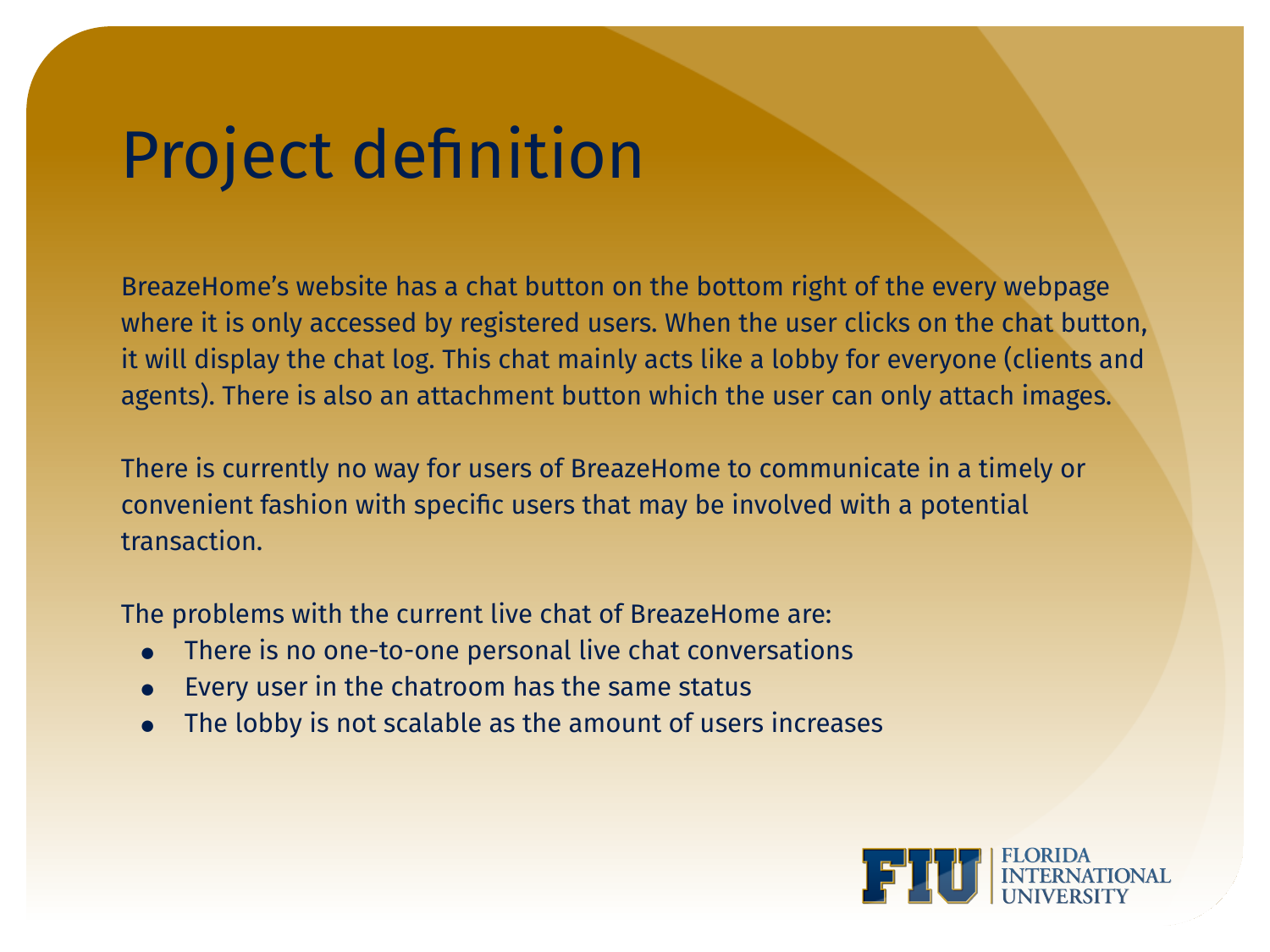

# Project definition

BreazeHome’s website has a chat button on the bottom right of the every webpage where it is only accessed by registered users. When the user clicks on the chat button, it will display the chat log. This chat mainly acts like a lobby for everyone (clients and agents). There is also an attachment button which the user can only attach images.

There is currently no way for users of BreazeHome to communicate in a timely or convenient fashion with specific users that may be involved with a potential transaction.

The problems with the current live chat of BreazeHome are:
There is no one-to-one personal live chat conversations
Every user in the chatroom has the same status
The lobby is not scalable as the amount of users increases